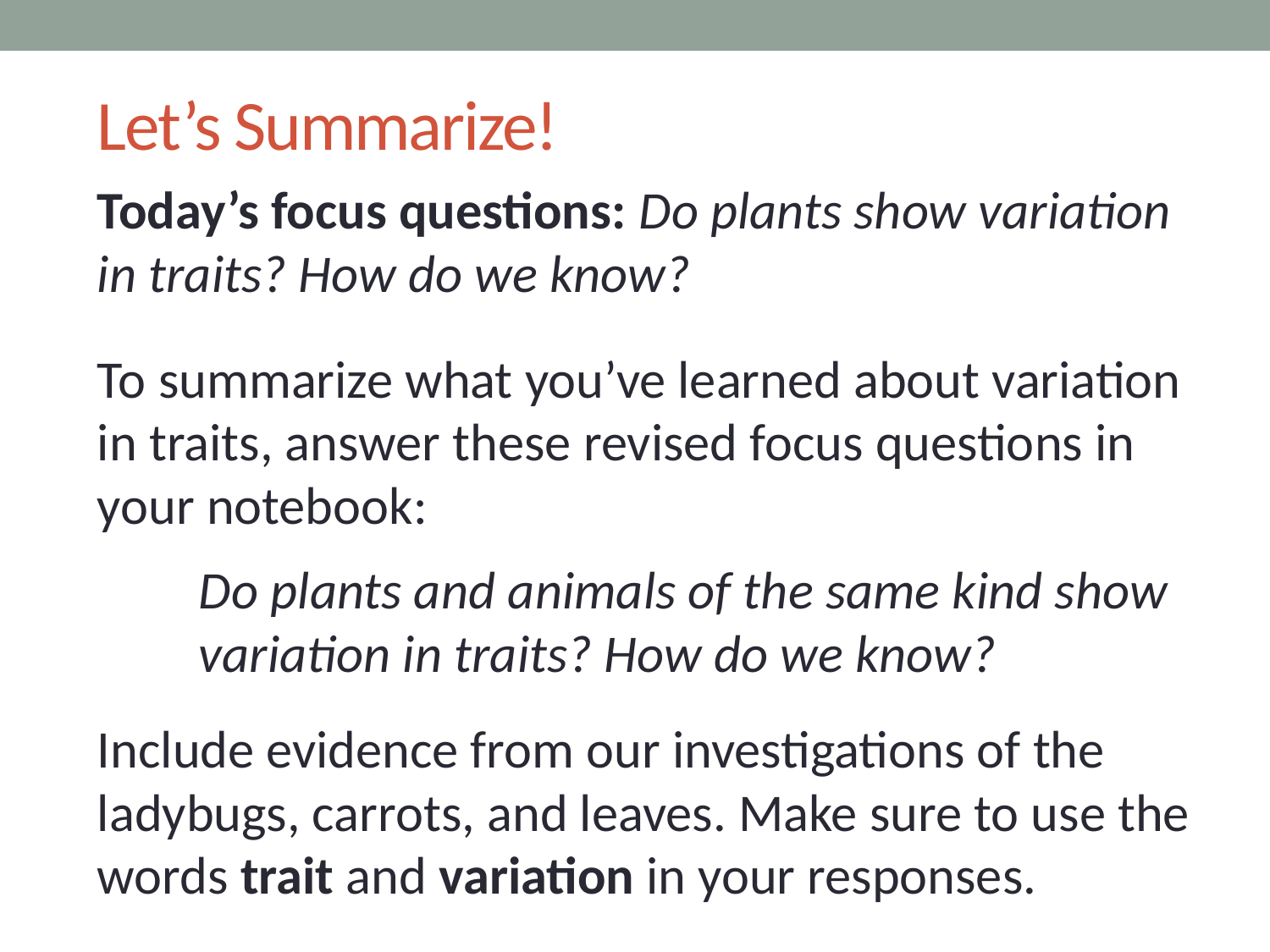

# Let’s Summarize!
Today’s focus questions: Do plants show variation in traits? How do we know?
To summarize what you’ve learned about variation in traits, answer these revised focus questions in your notebook:
Do plants and animals of the same kind show variation in traits? How do we know?
Include evidence from our investigations of the ladybugs, carrots, and leaves. Make sure to use the words trait and variation in your responses.